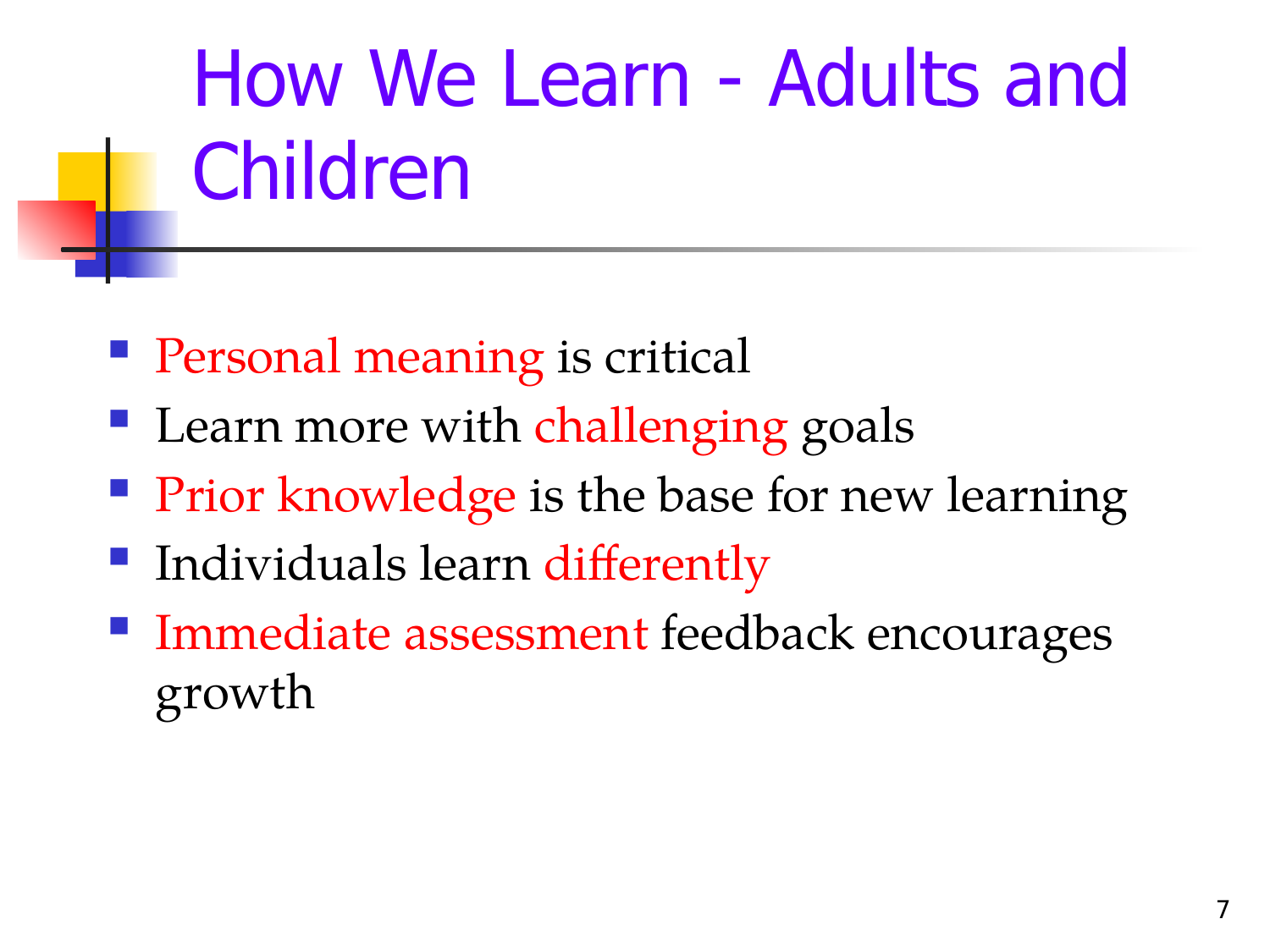

# How We Learn - Adults and Children
Personal meaning is critical
Learn more with challenging goals
Prior knowledge is the base for new learning
Individuals learn differently
Immediate assessment feedback encourages growth
7